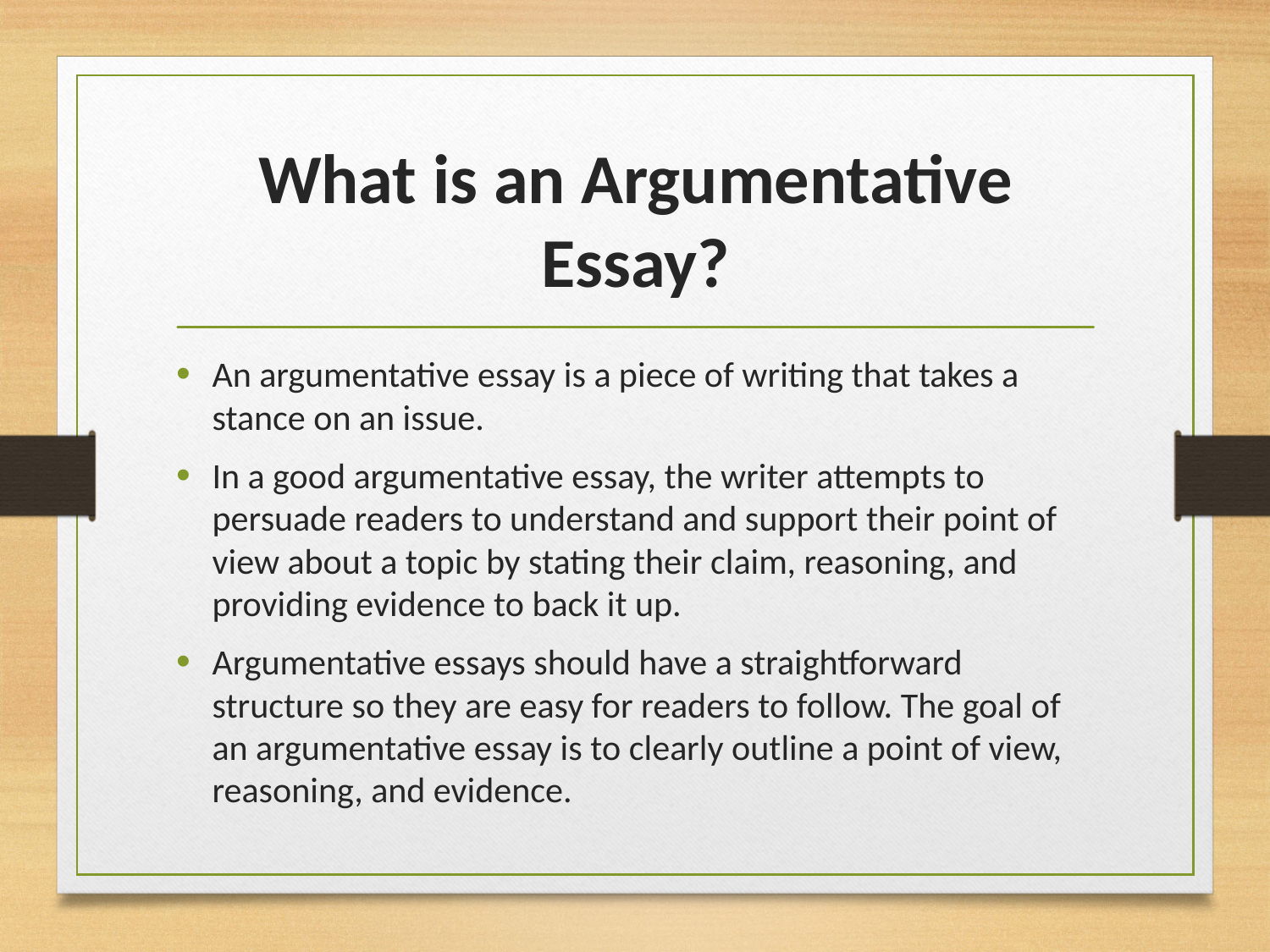

# What is an Argumentative Essay?
An argumentative essay is a piece of writing that takes a stance on an issue.
In a good argumentative essay, the writer attempts to persuade readers to understand and support their point of view about a topic by stating their claim, reasoning, and providing evidence to back it up.
Argumentative essays should have a straightforward structure so they are easy for readers to follow. The goal of an argumentative essay is to clearly outline a point of view, reasoning, and evidence.